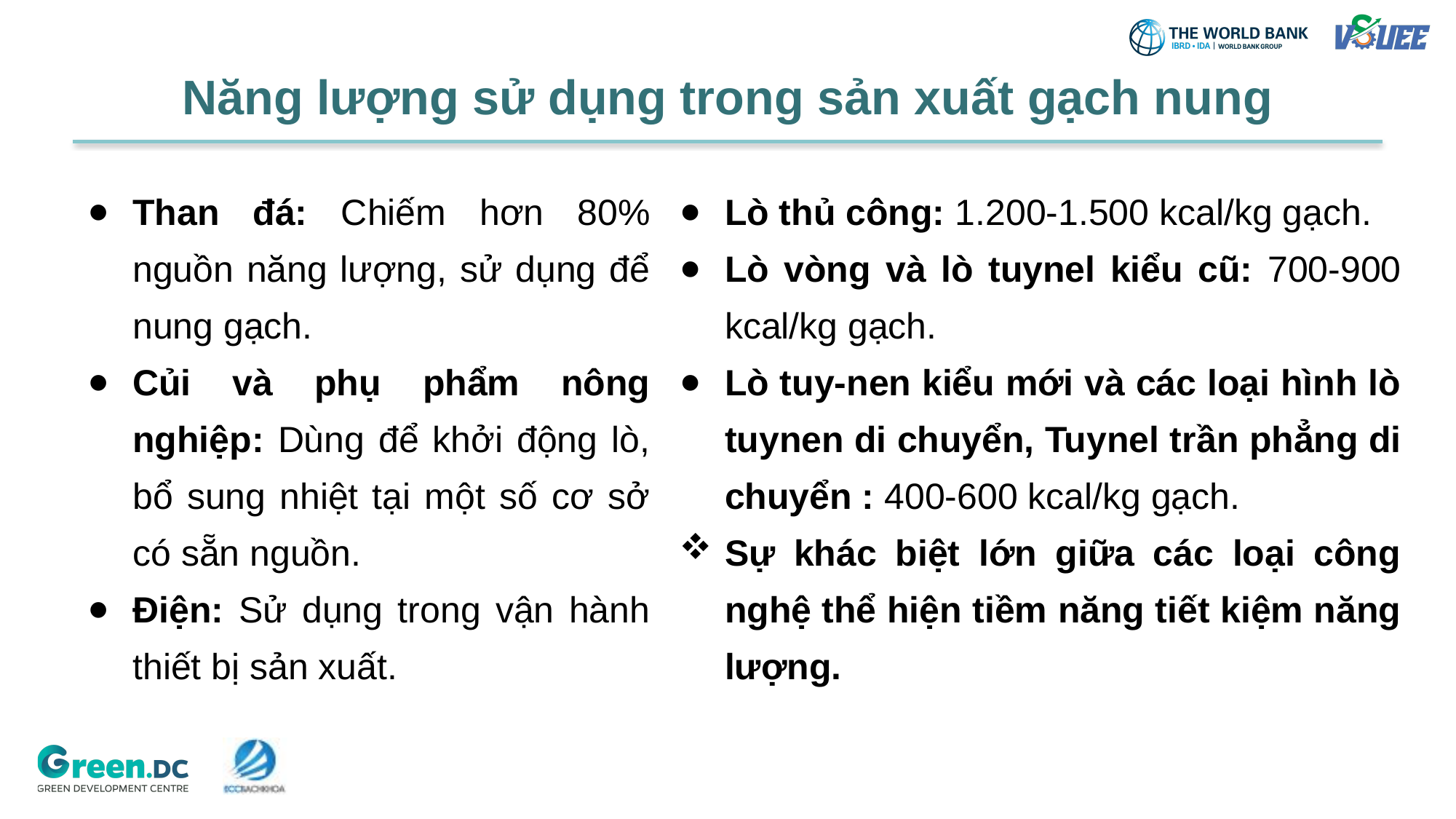

# Năng lượng sử dụng trong sản xuất gạch nung
Lò thủ công: 1.200-1.500 kcal/kg gạch.
Lò vòng và lò tuynel kiểu cũ: 700-900 kcal/kg gạch.
Lò tuy-nen kiểu mới và các loại hình lò tuynen di chuyển, Tuynel trần phẳng di chuyển : 400-600 kcal/kg gạch.
Sự khác biệt lớn giữa các loại công nghệ thể hiện tiềm năng tiết kiệm năng lượng.

Than đá: Chiếm hơn 80% nguồn năng lượng, sử dụng để nung gạch.
Củi và phụ phẩm nông nghiệp: Dùng để khởi động lò, bổ sung nhiệt tại một số cơ sở có sẵn nguồn.
Điện: Sử dụng trong vận hành thiết bị sản xuất.